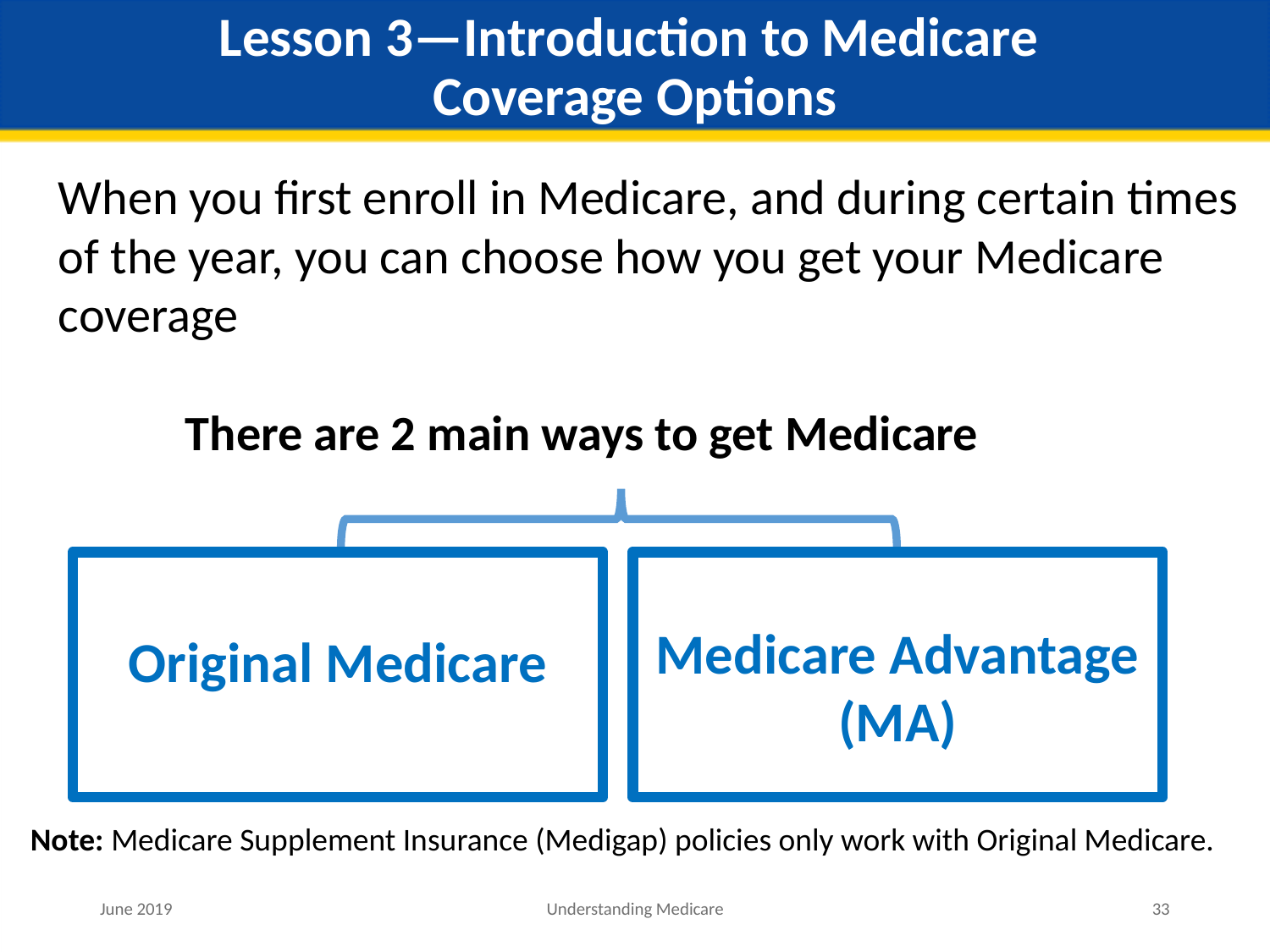

# Lesson 3—Introduction to Medicare Coverage Options
When you first enroll in Medicare, and during certain times of the year, you can choose how you get your Medicare coverage

	There are 2 main ways to get Medicare

Original Medicare

Medicare Advantage (MA)

Note: Medicare Supplement Insurance (Medigap) policies only work with Original Medicare.
June 2019
Understanding Medicare
33